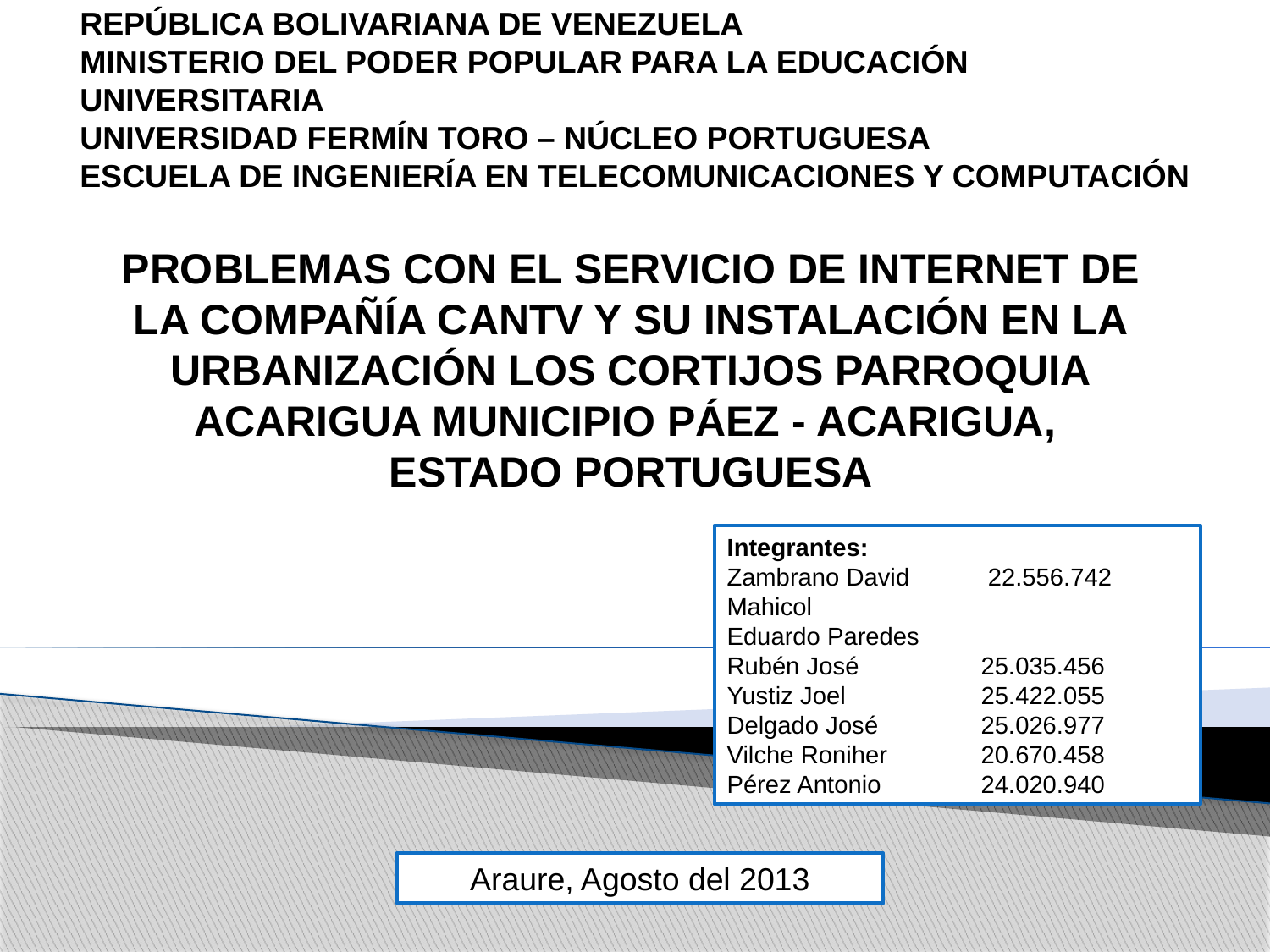

# REPÚBLICA BOLIVARIANA DE VENEZUELA MINISTERIO DEL PODER POPULAR PARA LA EDUCACIÓN UNIVERSITARIA UNIVERSIDAD FERMÍN TORO – NÚCLEO PORTUGUESA ESCUELA DE INGENIERÍA EN TELECOMUNICACIONES Y COMPUTACIÓN
PROBLEMAS CON EL SERVICIO DE INTERNET DE
LA COMPAÑÍA CANTV Y SU INSTALACIÓN EN LA
URBANIZACIÓN LOS CORTIJOS PARROQUIA
ACARIGUA MUNICIPIO PÁEZ - ACARIGUA,
ESTADO PORTUGUESA
Integrantes:
Zambrano David	 22.556.742
Mahicol
Eduardo Paredes
Rubén José	25.035.456
Yustiz Joel		25.422.055
Delgado José	25.026.977
Vilche Roniher	20.670.458
Pérez Antonio	24.020.940
Araure, Agosto del 2013